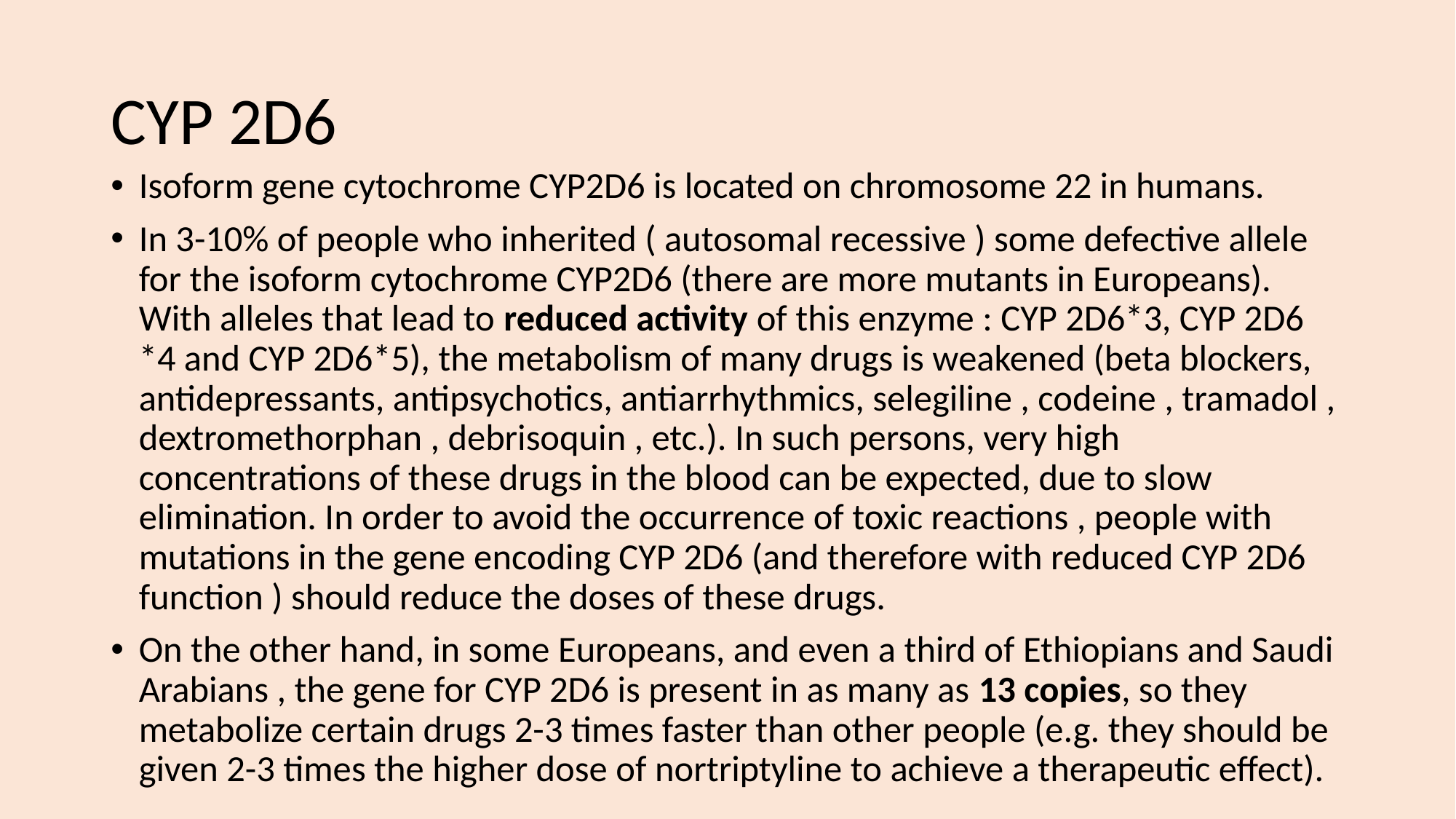

# CYP 2D6
Isoform gene cytochrome CYP2D6 is located on chromosome 22 in humans.
In 3-10% of people who inherited ( autosomal recessive ) some defective allele for the isoform cytochrome CYP2D6 (there are more mutants in Europeans). With alleles that lead to reduced activity of this enzyme : CYP 2D6*3, CYP 2D6 *4 and CYP 2D6*5), the metabolism of many drugs is weakened (beta blockers, antidepressants, antipsychotics, antiarrhythmics, selegiline , codeine , tramadol , dextromethorphan , debrisoquin , etc.). In such persons, very high concentrations of these drugs in the blood can be expected, due to slow elimination. In order to avoid the occurrence of toxic reactions , people with mutations in the gene encoding CYP 2D6 (and therefore with reduced CYP 2D6 function ) should reduce the doses of these drugs.
On the other hand, in some Europeans, and even a third of Ethiopians and Saudi Arabians , the gene for CYP 2D6 is present in as many as 13 copies, so they metabolize certain drugs 2-3 times faster than other people (e.g. they should be given 2-3 times the higher dose of nortriptyline to achieve a therapeutic effect).